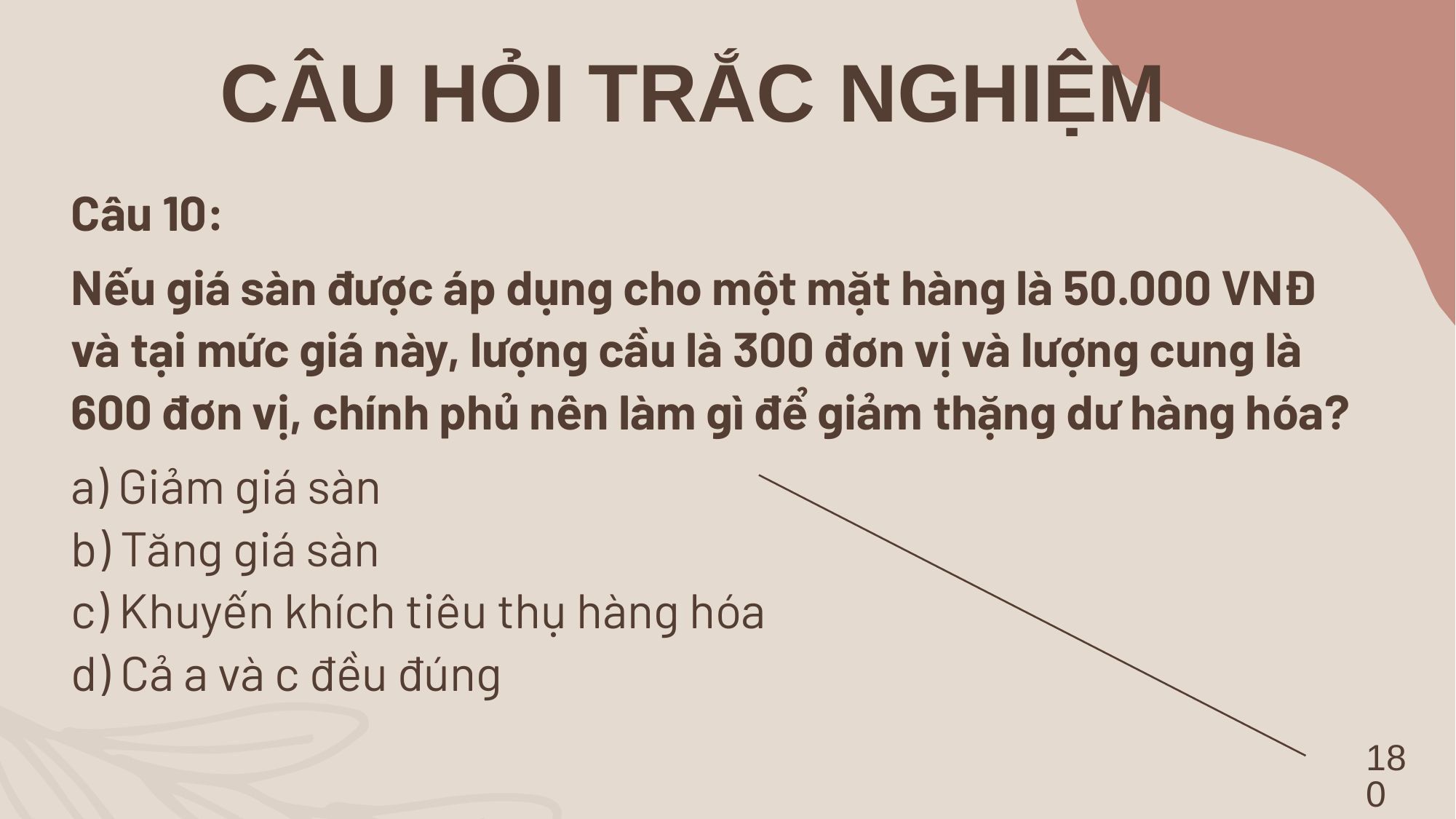

CÂU HỎI TRẮC NGHIỆM
Câu 10:
Nếu giá sàn được áp dụng cho một mặt hàng là 50.000 VNĐ và tại mức giá này, lượng cầu là 300 đơn vị và lượng cung là 600 đơn vị, chính phủ nên làm gì để giảm thặng dư hàng hóa?
a) Giảm giá sàn
b) Tăng giá sàn
c) Khuyến khích tiêu thụ hàng hóa
d) Cả a và c đều đúng
180